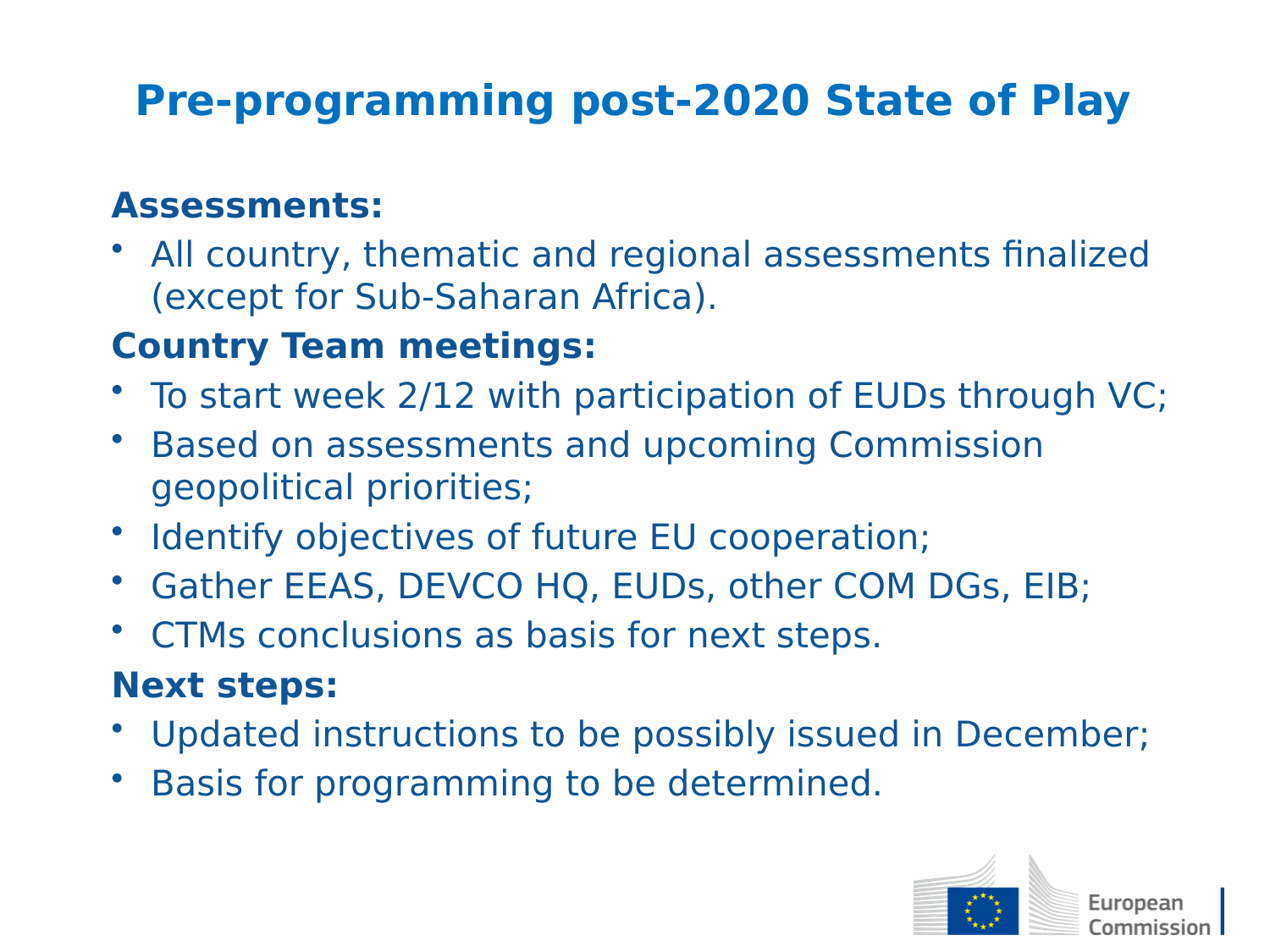

# Pre-programming post-2020 State of Play
Assessments:
All country, thematic and regional assessments finalized (except for Sub-Saharan Africa).
Country Team meetings:
To start week 2/12 with participation of EUDs through VC;
Based on assessments and upcoming Commission geopolitical priorities;
Identify objectives of future EU cooperation;
Gather EEAS, DEVCO HQ, EUDs, other COM DGs, EIB;
CTMs conclusions as basis for next steps.
Next steps:
Updated instructions to be possibly issued in December;
Basis for programming to be determined.